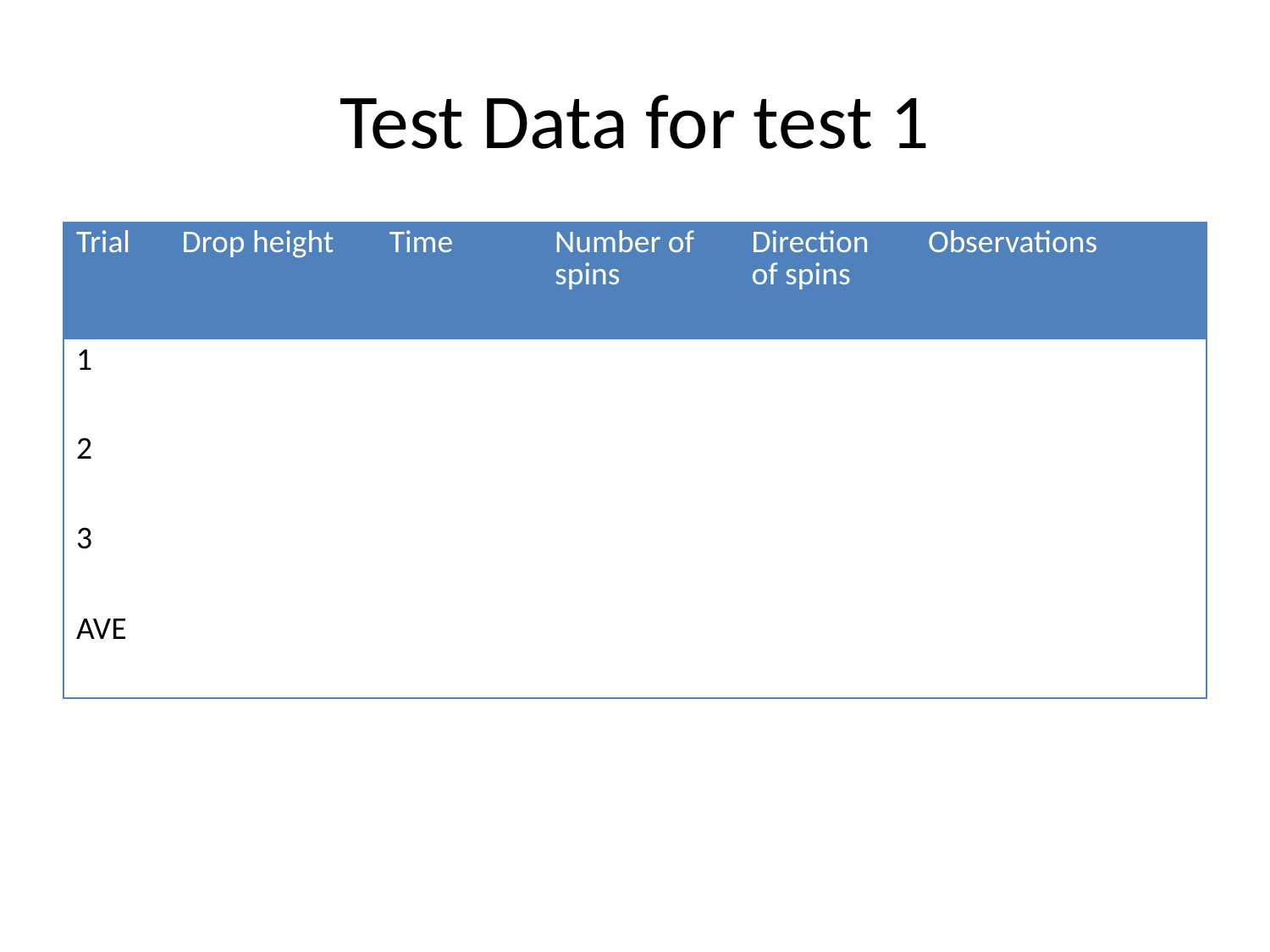

# Test Data for test 1
| Trial | Drop height | Time | Number of spins | Direction of spins | Observations |
| --- | --- | --- | --- | --- | --- |
| 1 |  |  |  |  |  |
| 2 |  |  |  |  |  |
| 3 |  |  |  |  |  |
| AVE |  |  |  |  |  |